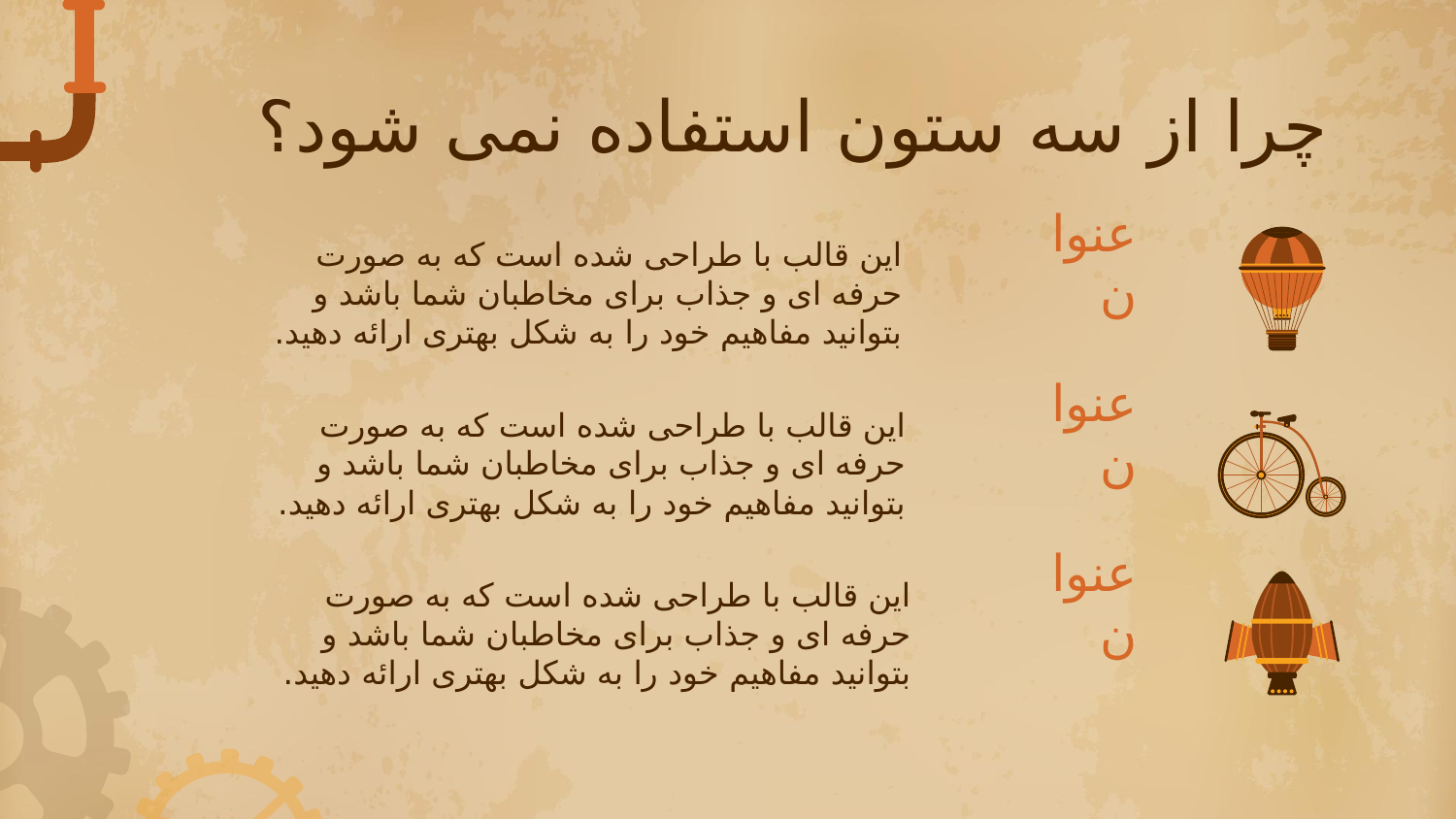

# چرا از سه ستون استفاده نمی شود؟
این قالب با طراحی شده است که به صورت حرفه ای و جذاب برای مخاطبان شما باشد و بتوانید مفاهیم خود را به شکل بهتری ارائه دهید.

عنوان
این قالب با طراحی شده است که به صورت حرفه ای و جذاب برای مخاطبان شما باشد و بتوانید مفاهیم خود را به شکل بهتری ارائه دهید.

عنوان
این قالب با طراحی شده است که به صورت حرفه ای و جذاب برای مخاطبان شما باشد و بتوانید مفاهیم خود را به شکل بهتری ارائه دهید.

عنوان